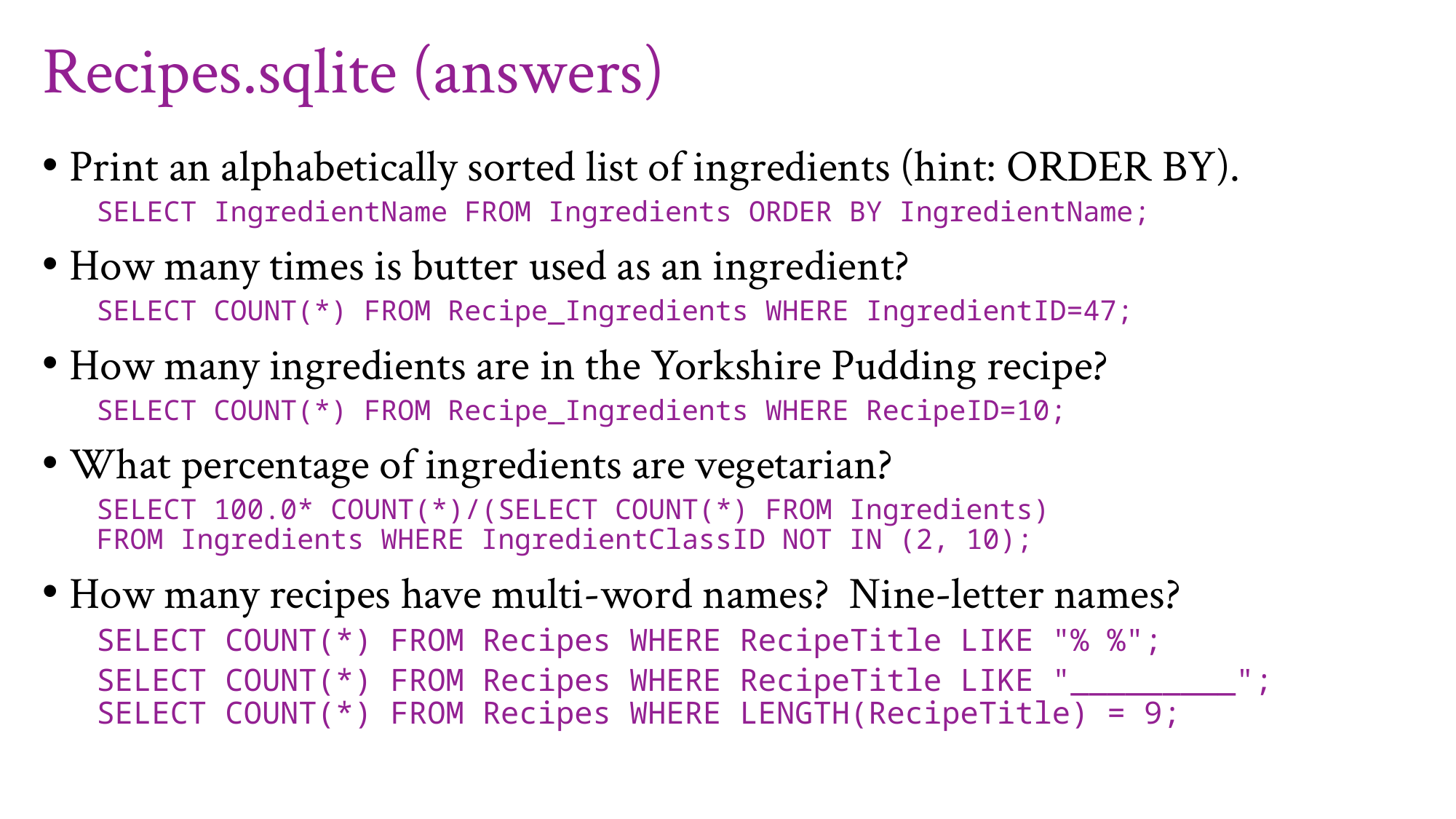

# Recipes.sqlite (answers)
Print an alphabetically sorted list of ingredients (hint: ORDER BY).
SELECT IngredientName FROM Ingredients ORDER BY IngredientName;
How many times is butter used as an ingredient?
SELECT COUNT(*) FROM Recipe_Ingredients WHERE IngredientID=47;
How many ingredients are in the Yorkshire Pudding recipe?
SELECT COUNT(*) FROM Recipe_Ingredients WHERE RecipeID=10;
What percentage of ingredients are vegetarian?
SELECT 100.0* COUNT(*)/(SELECT COUNT(*) FROM Ingredients)
FROM Ingredients WHERE IngredientClassID NOT IN (2, 10);
How many recipes have multi-word names?  Nine-letter names?
SELECT COUNT(*) FROM Recipes WHERE RecipeTitle LIKE "% %";
SELECT COUNT(*) FROM Recipes WHERE RecipeTitle LIKE "_________";
SELECT COUNT(*) FROM Recipes WHERE LENGTH(RecipeTitle) = 9;